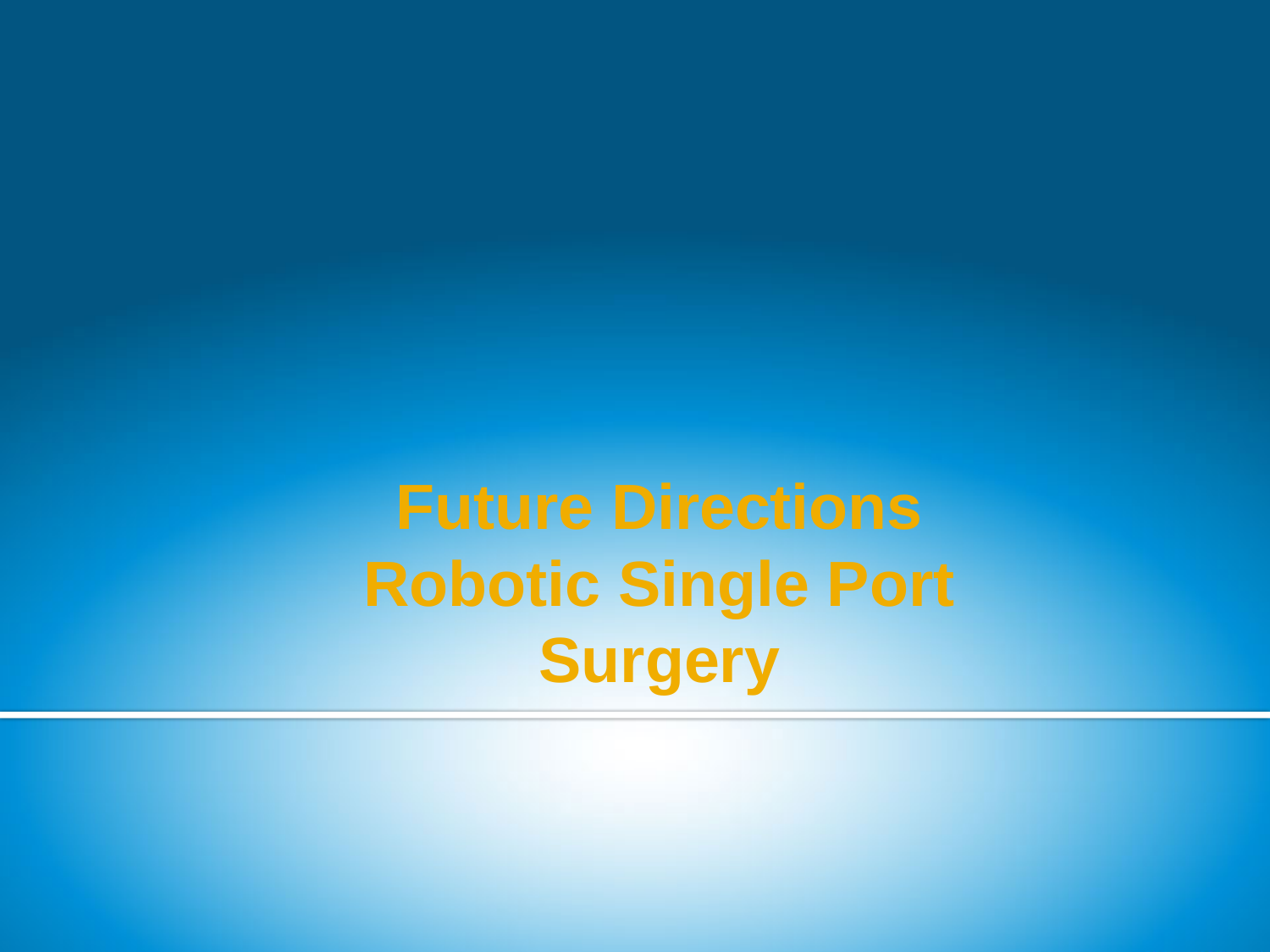

# Future Directions Robotic Single Port Surgery